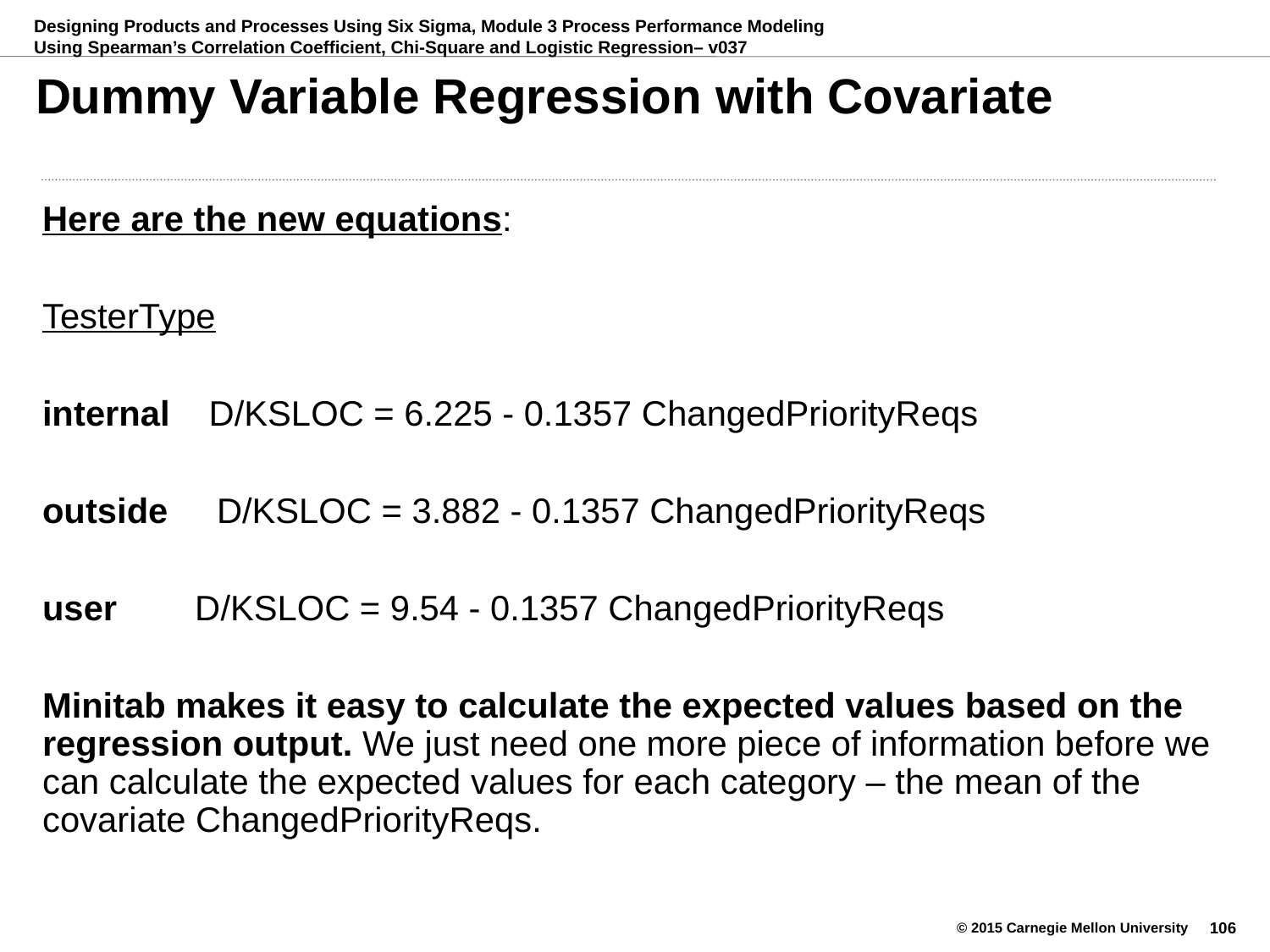

# Dummy Variable Regression with Covariate
Here are the new equations:

TesterType

internal    D/KSLOC = 6.225 - 0.1357 ChangedPriorityReqs

outside     D/KSLOC = 3.882 - 0.1357 ChangedPriorityReqs

user        D/KSLOC = 9.54 - 0.1357 ChangedPriorityReqs

Minitab makes it easy to calculate the expected values based on the regression output. We just need one more piece of information before we can calculate the expected values for each category – the mean of the covariate ChangedPriorityReqs.